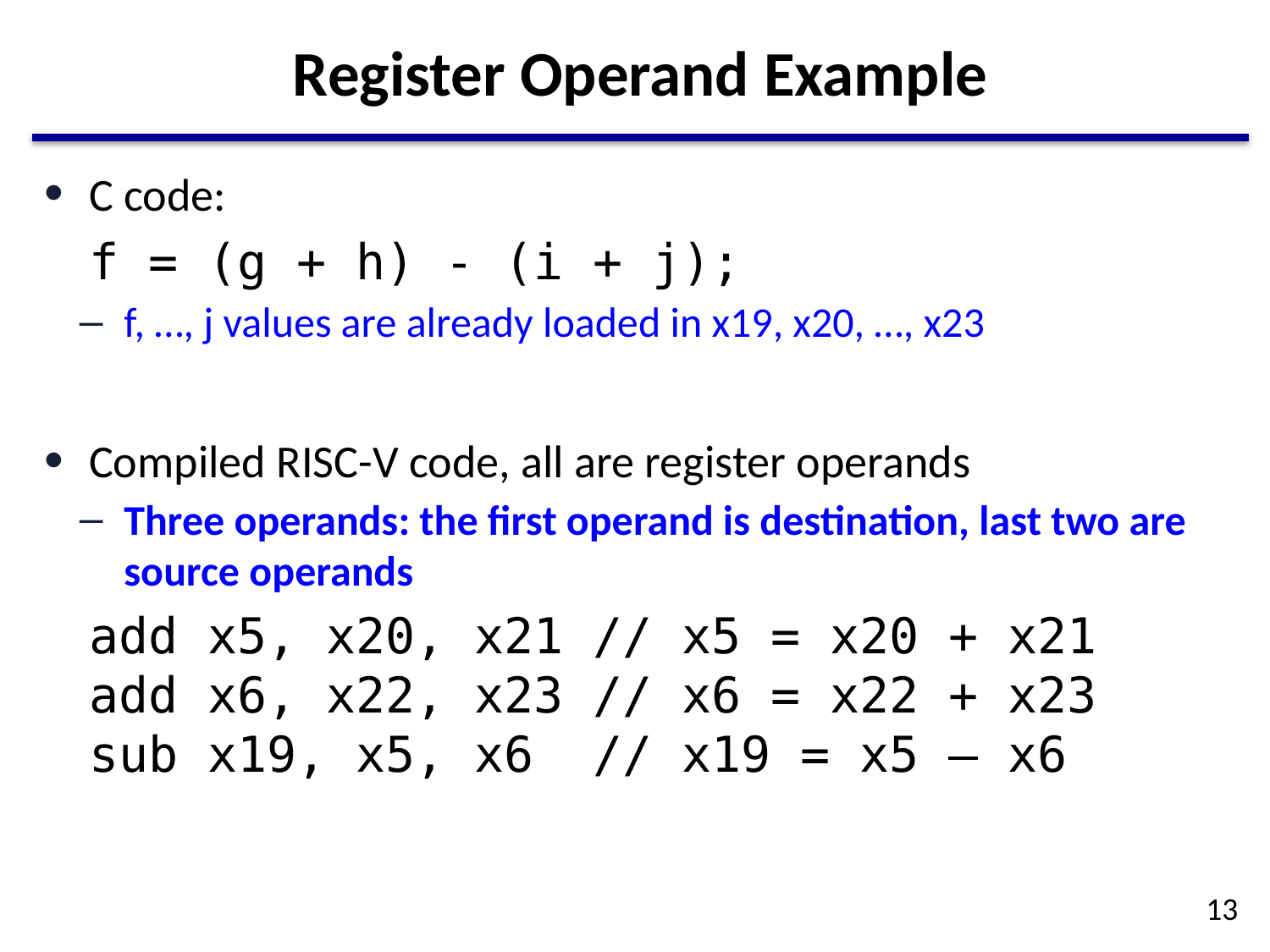

# Register Operand Example
C code:
	f = (g + h) - (i + j);
f, …, j values are already loaded in x19, x20, …, x23

Compiled RISC-V code, all are register operands
Three operands: the first operand is destination, last two are source operands
	add x5, x20, x21 // x5 = x20 + x21
add x6, x22, x23 // x6 = x22 + x23
sub x19, x5, x6  // x19 = x5 – x6
13